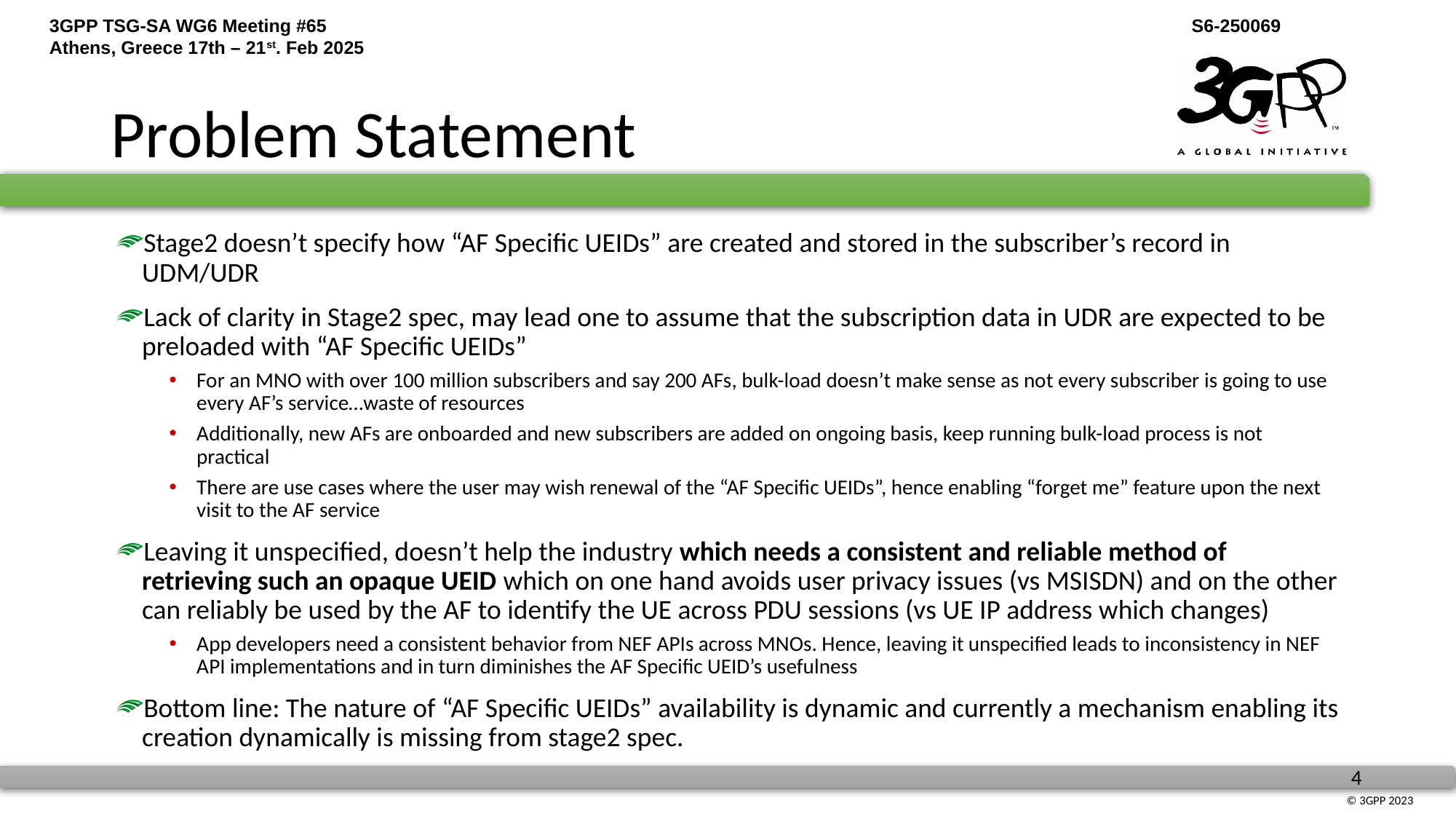

# Problem Statement

Stage2 doesn’t specify how “AF Specific UEIDs” are created and stored in the subscriber’s record in UDM/UDR
Lack of clarity in Stage2 spec, may lead one to assume that the subscription data in UDR are expected to be preloaded with “AF Specific UEIDs”
For an MNO with over 100 million subscribers and say 200 AFs, bulk-load doesn’t make sense as not every subscriber is going to use every AF’s service…waste of resources
Additionally, new AFs are onboarded and new subscribers are added on ongoing basis, keep running bulk-load process is not practical
There are use cases where the user may wish renewal of the “AF Specific UEIDs”, hence enabling “forget me” feature upon the next visit to the AF service
Leaving it unspecified, doesn’t help the industry which needs a consistent and reliable method of retrieving such an opaque UEID which on one hand avoids user privacy issues (vs MSISDN) and on the other can reliably be used by the AF to identify the UE across PDU sessions (vs UE IP address which changes)
App developers need a consistent behavior from NEF APIs across MNOs. Hence, leaving it unspecified leads to inconsistency in NEF API implementations and in turn diminishes the AF Specific UEID’s usefulness
Bottom line: The nature of “AF Specific UEIDs” availability is dynamic and currently a mechanism enabling its creation dynamically is missing from stage2 spec.